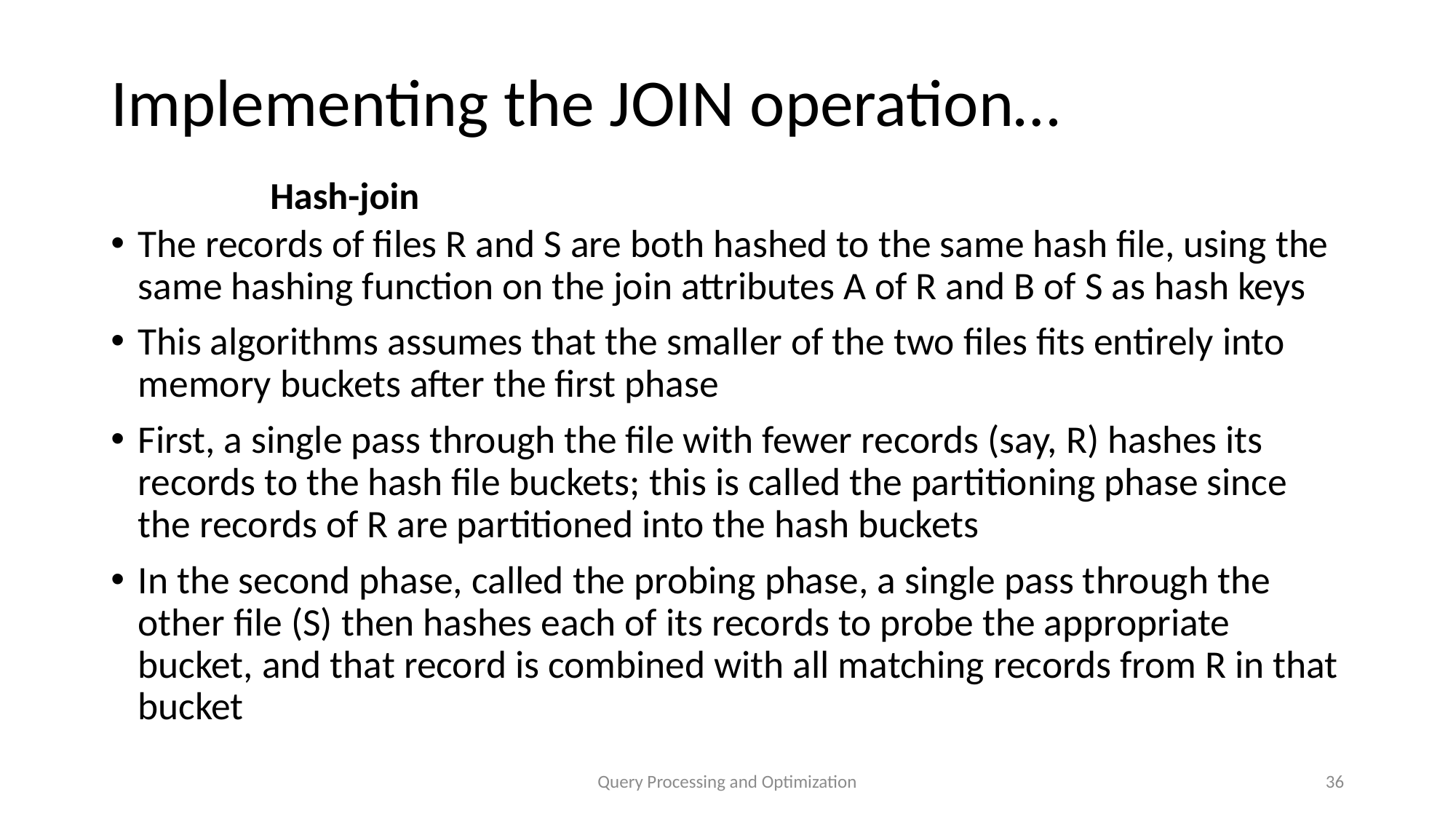

# Implementing the JOIN operation…
Hash-join
The records of files R and S are both hashed to the same hash file, using the same hashing function on the join attributes A of R and B of S as hash keys
This algorithms assumes that the smaller of the two files fits entirely into memory buckets after the first phase
First, a single pass through the file with fewer records (say, R) hashes its records to the hash file buckets; this is called the partitioning phase since the records of R are partitioned into the hash buckets
In the second phase, called the probing phase, a single pass through the other file (S) then hashes each of its records to probe the appropriate bucket, and that record is combined with all matching records from R in that bucket
Query Processing and Optimization
36